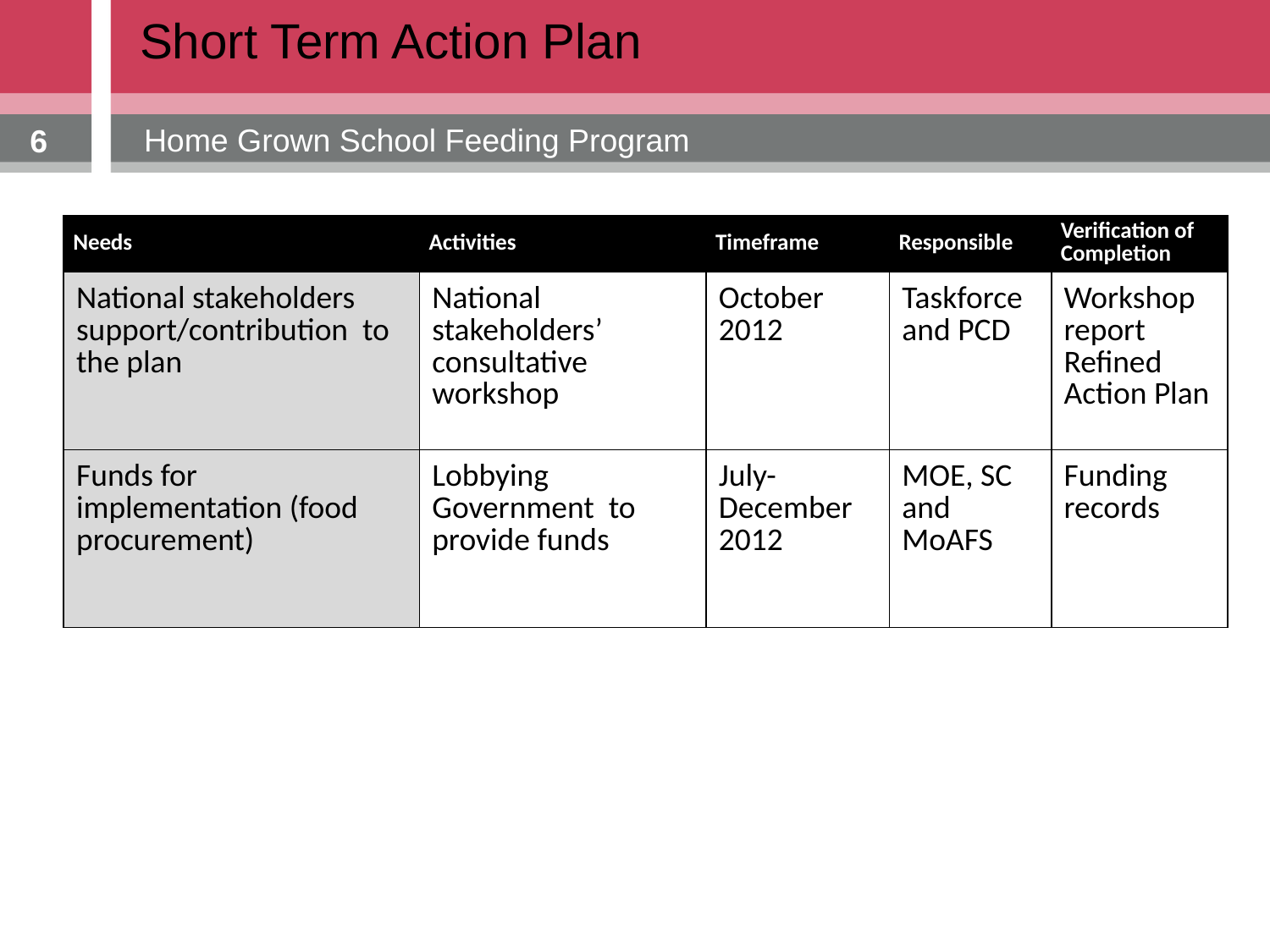

Short Term Action Plan
Home Grown School Feeding Program

6
| Needs | Activities | Timeframe | Responsible | Verification of Completion |
| --- | --- | --- | --- | --- |
| National stakeholders support/contribution to the plan | National stakeholders’ consultative workshop | October 2012 | Taskforce and PCD | Workshop report Refined Action Plan |
| Funds for implementation (food procurement) | Lobbying Government to provide funds | July-December 2012 | MOE, SC and MoAFS | Funding records |